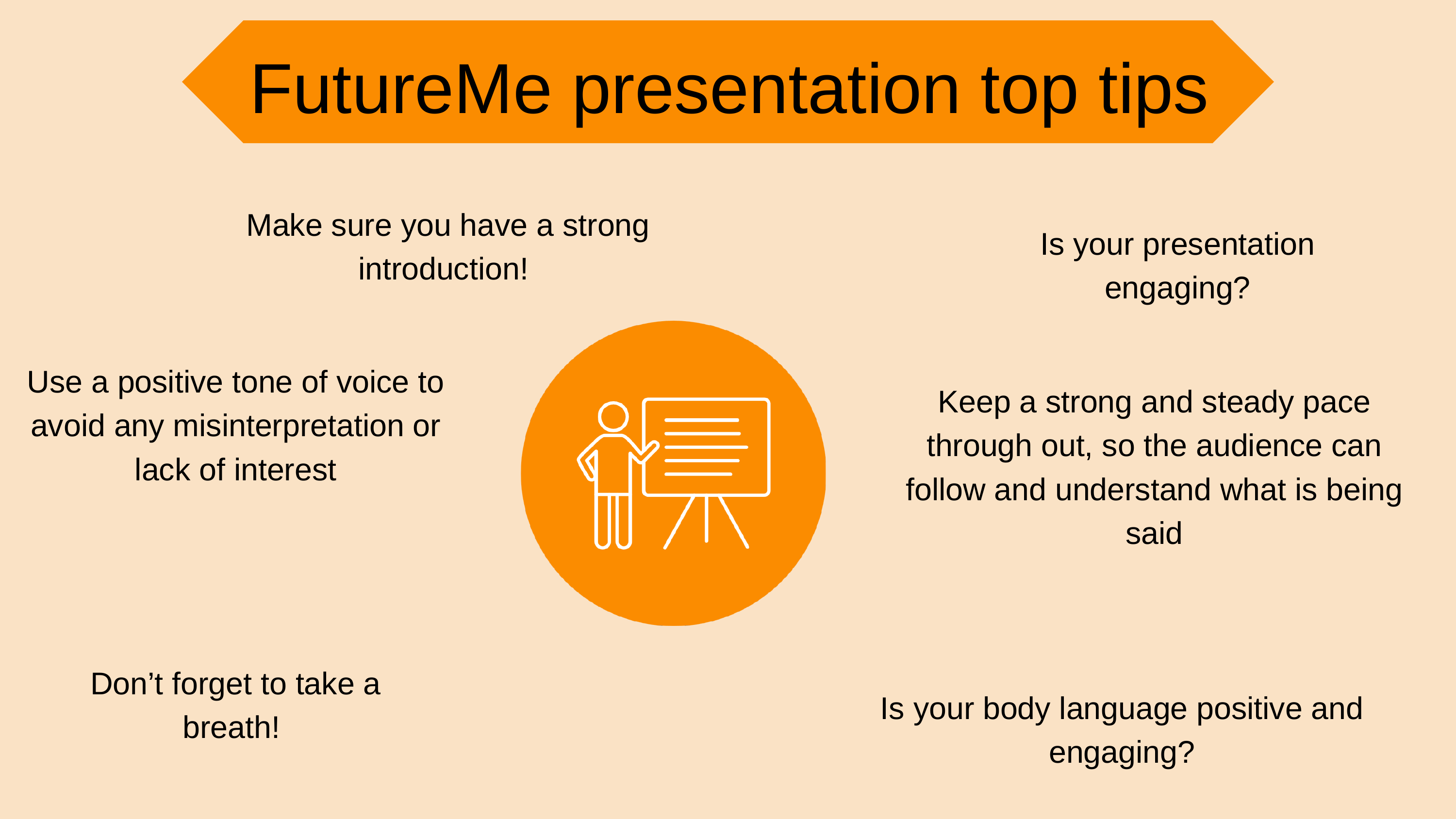

FutureMe presentation top tips
Make sure you have a strong introduction!
Is your presentation engaging?

Use a positive tone of voice to avoid any misinterpretation or lack of interest
Keep a strong and steady pace through out, so the audience can follow and understand what is being said
Don’t forget to take a breath!
Is your body language positive and engaging?